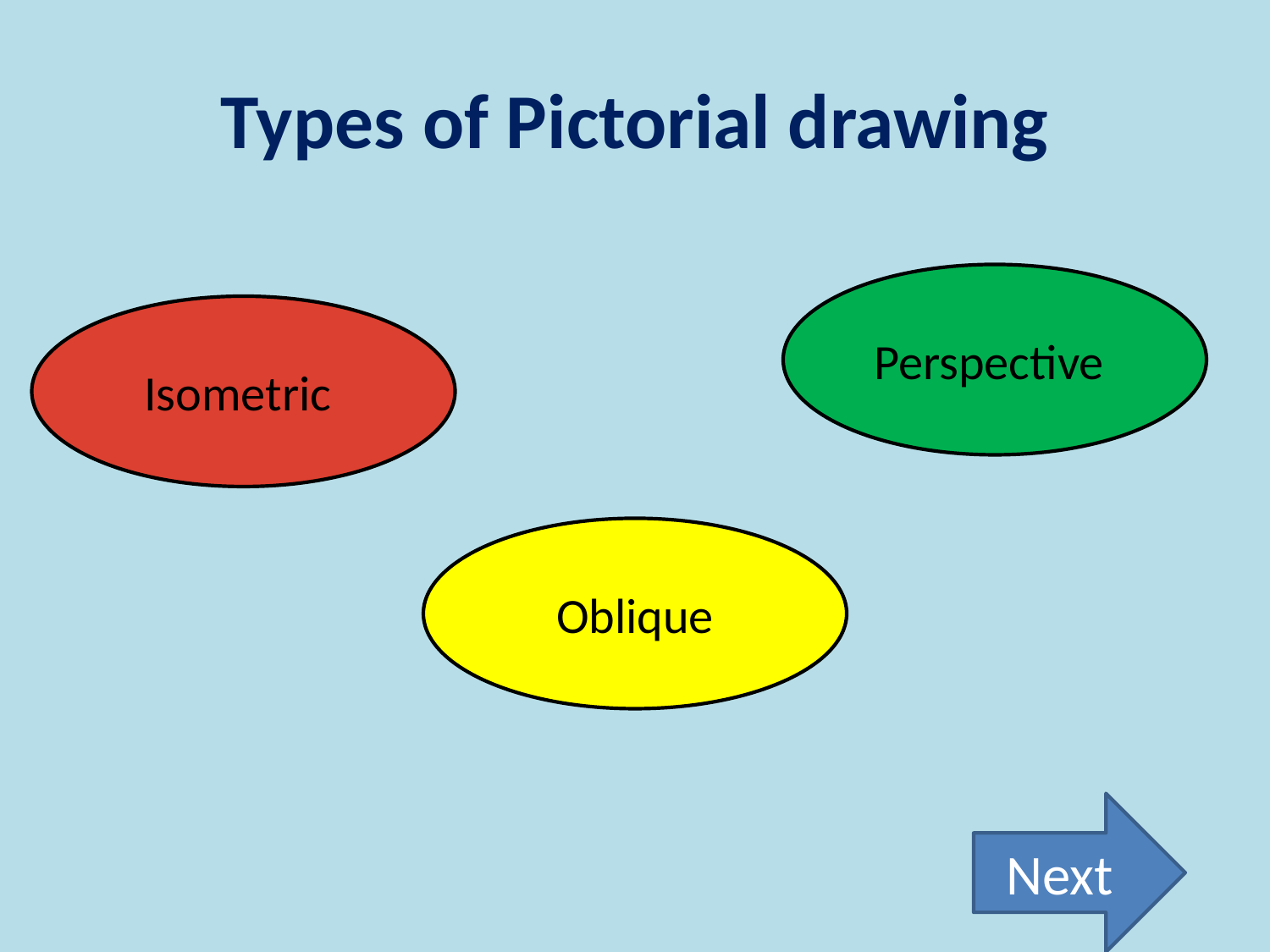

# Types of Pictorial drawing
Perspective
Isometric
Oblique
Next